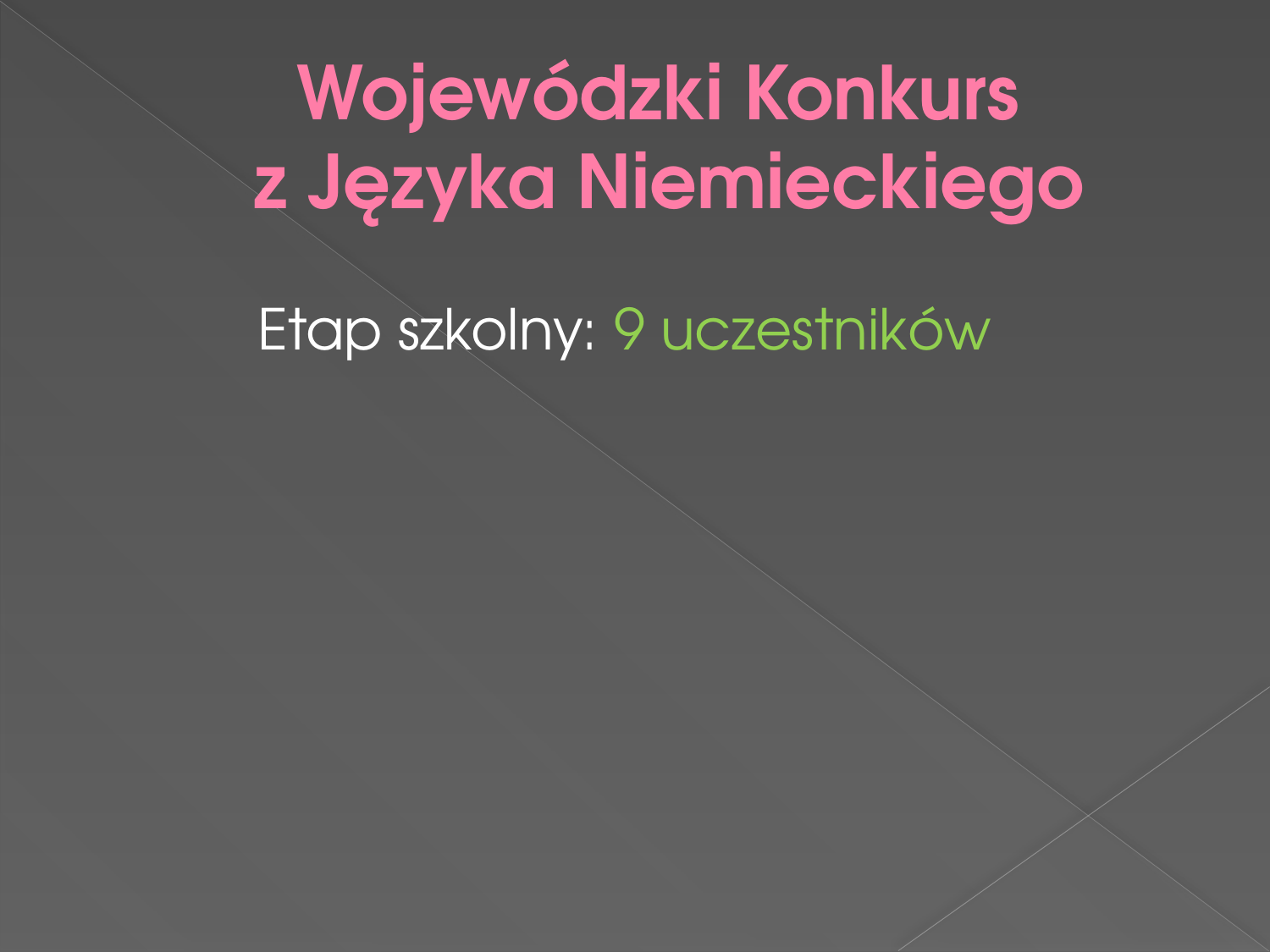

# Wojewódzki Konkurs z Języka Niemieckiego
Etap szkolny: 9 uczestników